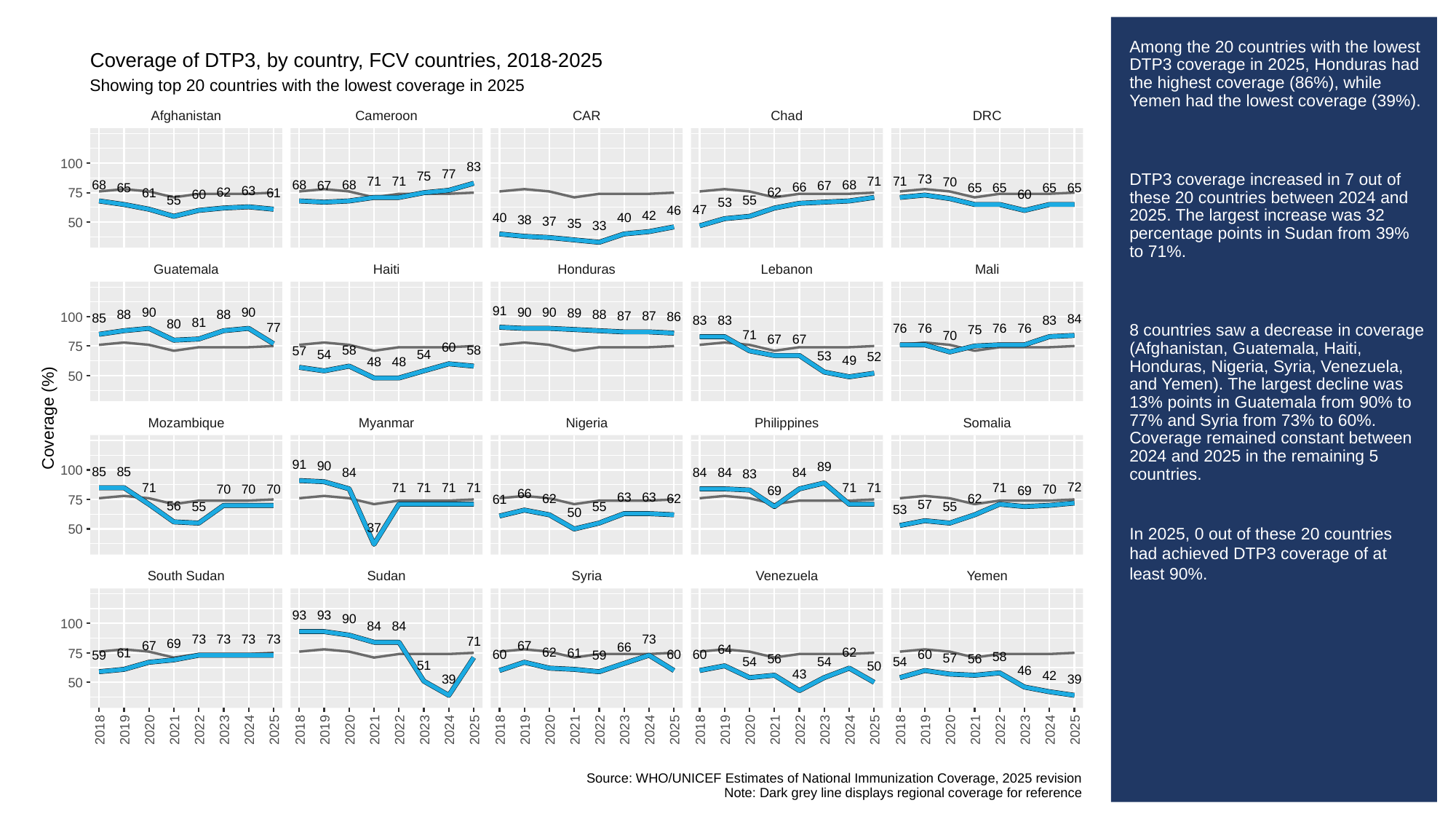

# Among the 20 countries with the lowest DTP3 coverage in 2025, Honduras had the highest coverage (86%), while Yemen had the lowest coverage (39%).

DTP3 coverage increased in 7 out of these 20 countries between 2024 and 2025. The largest increase was 32 percentage points in Sudan from 39% to 71%.

8 countries saw a decrease in coverage (Afghanistan, Guatemala, Haiti, Honduras, Nigeria, Syria, Venezuela, and Yemen). The largest decline was 13% points in Guatemala from 90% to 77% and Syria from 73% to 60%. Coverage remained constant between 2024 and 2025 in the remaining 5 countries.

In 2025, 0 out of these 20 countries had achieved DTP3 coverage of at least 90%.

Coverage of DTP3, by country, FCV countries, 2018-2025
Showing top 20 countries with the lowest coverage in 2025
Afghanistan
Cameroon
CAR
Chad
DRC

100
83

77
75
73
71
71
71
71
70

68
68
68
68
67
67
66
65
65
65
65
65

63
62
62
61
61
75
60
60

55
55

53

47
46

42
40
40
38
37
50
35
33

Guatemala
Haiti
Honduras
Lebanon
Mali

91
90
90
90
90
89
88
88
88
87
87
86
100
85
84
83
83
83

81
80
77
76
76
76
76
75

71
70

67
67

75
60

58
58
57

54
54
53
52
49
48
48

50

Coverage (%)
Mozambique
Myanmar
Nigeria
Philippines
Somalia

91
90
89
100
85
85
84
84
84
84
83

72
71
71
71
71
71
71
71
71

70
70
70
70

69
69

66
63
63
62
62
62
61
75

57

56
55
55
55

53
50

37
50

South Sudan
Sudan
Syria
Venezuela
Yemen

93
93
90
100
84
84

73
73
73
73
73
71

69
67
67
66
64
62
62
61
61
75
60
60
60
60

59
59
58
57

56
56

54
54
54
51
50
46

43
42

39
39
50

2018
2019
2020
2021
2022
2023
2024
2025
2018
2019
2020
2021
2022
2023
2024
2025
2018
2019
2020
2021
2022
2023
2024
2025
2018
2019
2020
2021
2022
2023
2024
2025
2018
2019
2020
2021
2022
2023
2024
2025
Source: WHO/UNICEF Estimates of National Immunization Coverage, 2025 revision
Note: Dark grey line displays regional coverage for reference